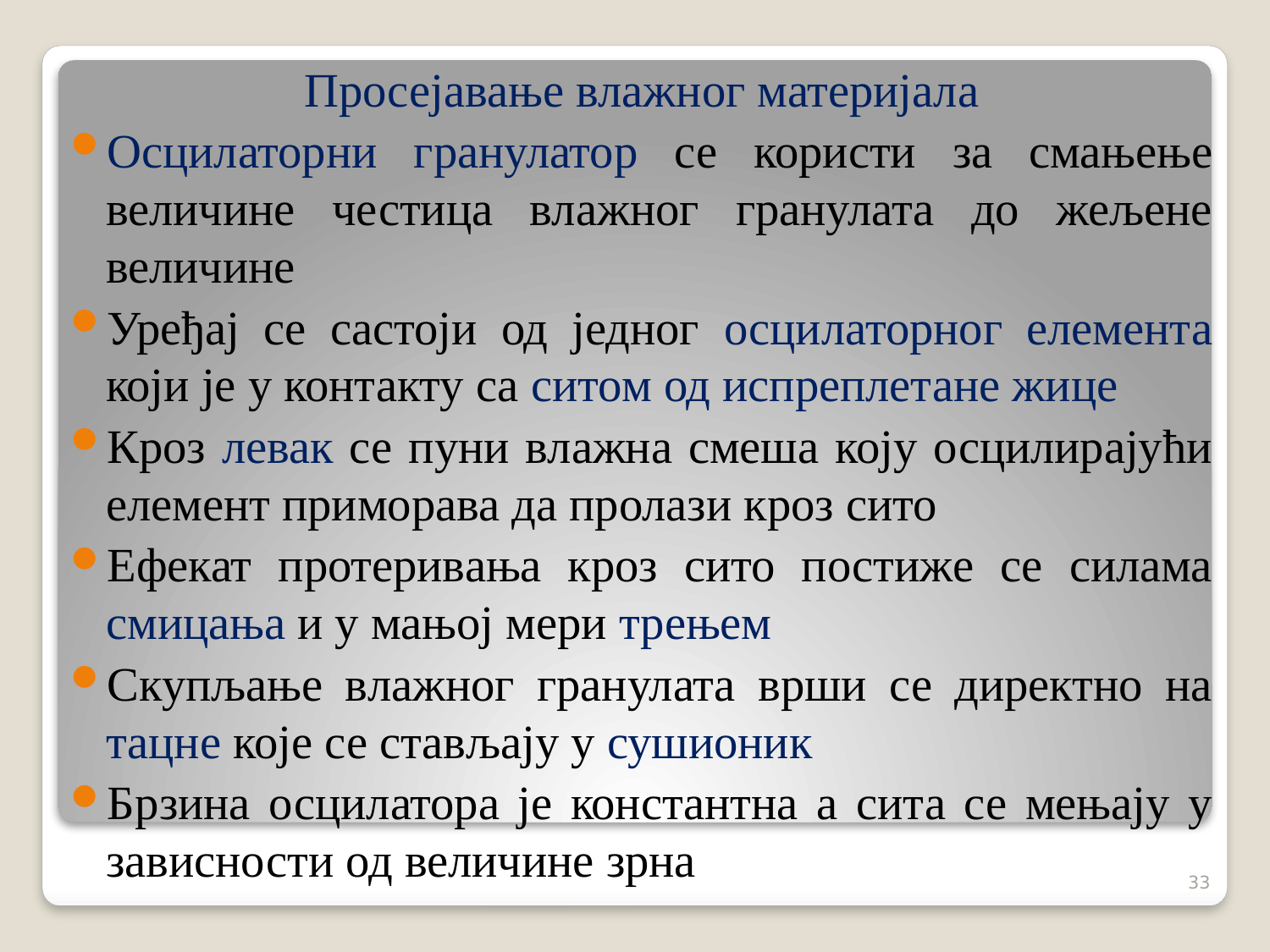

Просејавање влажног материјала
Осцилаторни гранулатор се користи за смањење величине честица влажног гранулата до жељене величине
Уређај се састоји од једног осцилаторног елемента који је у контакту са ситом од испреплетане жице
Кроз левак се пуни влажна смеша коју осцилирајући елемент приморава да пролази кроз сито
Ефекат протеривања кроз сито постиже се силама смицања и у мањој мери трењем
Скупљање влажног гранулата врши се директно на тацне које се стављају у сушионик
Брзина осцилатора је константна а сита се мењају у зависности од величине зрна
33